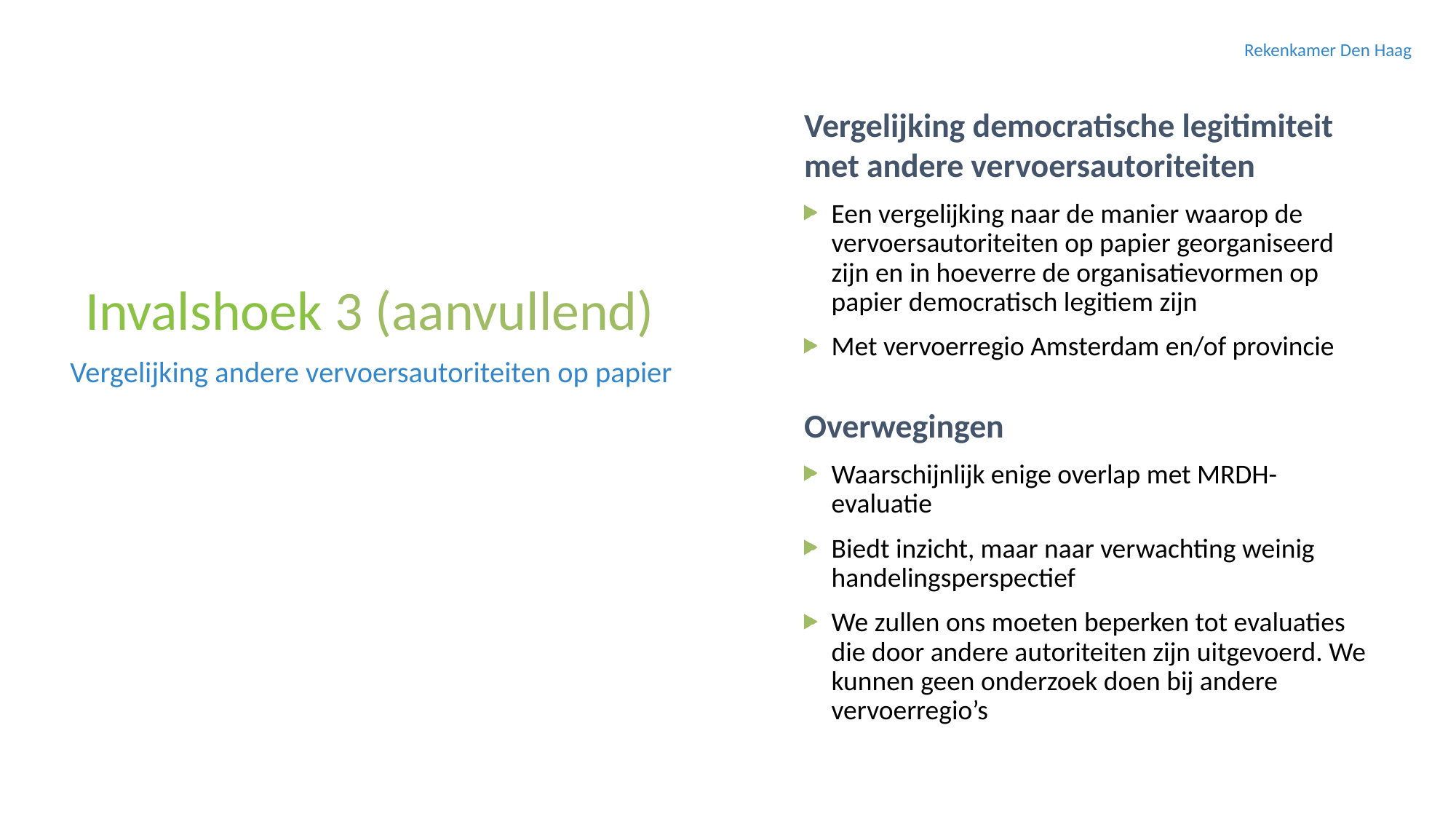

Rekenkamer Den Haag
Vergelijking democratische legitimiteit met andere vervoersautoriteiten
Een vergelijking naar de manier waarop de vervoersautoriteiten op papier georganiseerd zijn en in hoeverre de organisatievormen op papier democratisch legitiem zijn
Met vervoerregio Amsterdam en/of provincie

Overwegingen
Waarschijnlijk enige overlap met MRDH-evaluatie
Biedt inzicht, maar naar verwachting weinig handelingsperspectief
We zullen ons moeten beperken tot evaluaties die door andere autoriteiten zijn uitgevoerd. We kunnen geen onderzoek doen bij andere vervoerregio’s
Invalshoek 3 (aanvullend)
Vergelijking andere vervoersautoriteiten op papier